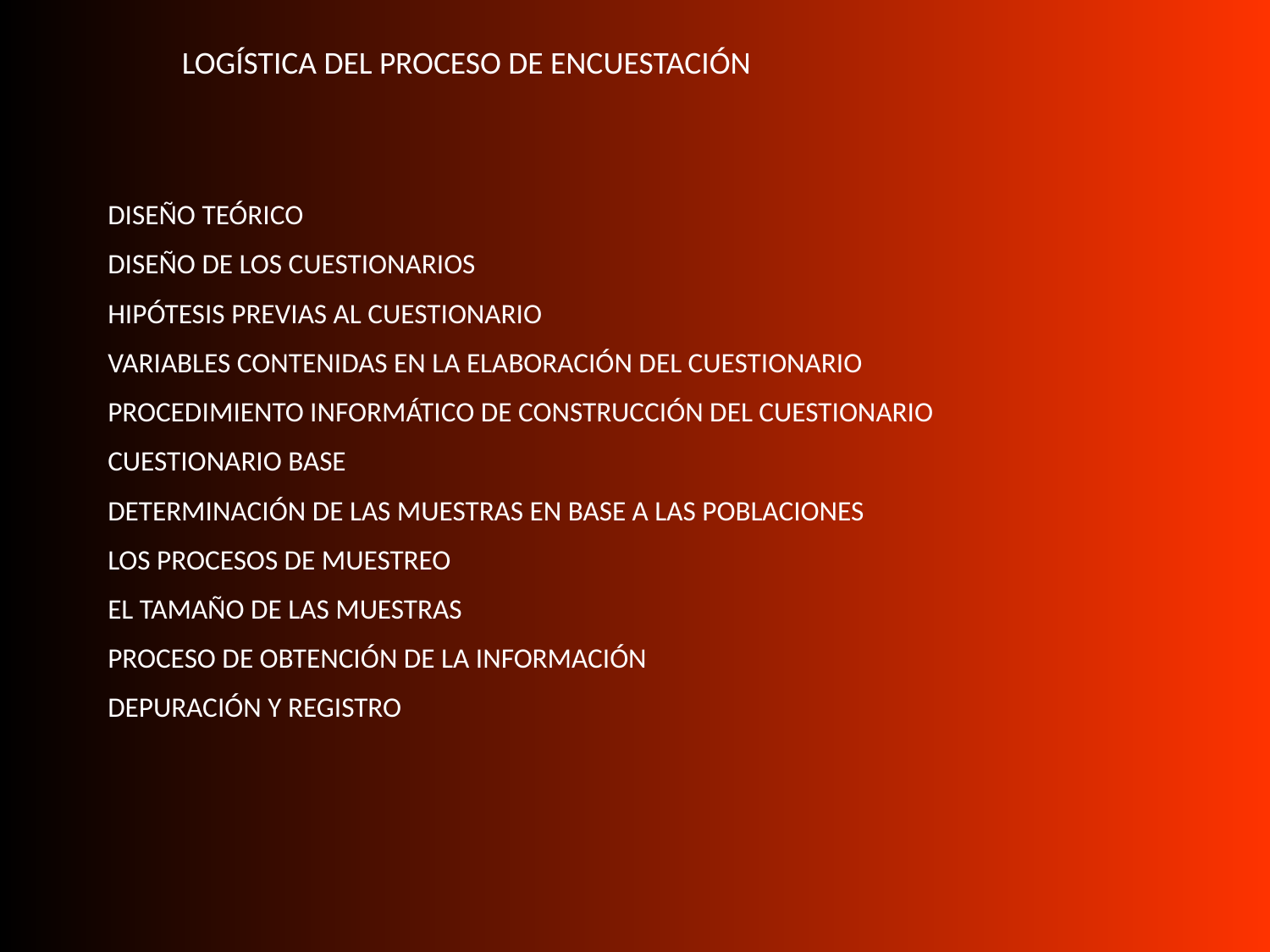

LOGÍSTICA DEL PROCESO DE ENCUESTACIÓN
ITINERARIO DE LA INVESTIGACIÓN
DISEÑO TEÓRICO
DISEÑO DE LOS CUESTIONARIOS
HIPÓTESIS PREVIAS AL CUESTIONARIO
VARIABLES CONTENIDAS EN LA ELABORACIÓN DEL CUESTIONARIO
PROCEDIMIENTO INFORMÁTICO DE CONSTRUCCIÓN DEL CUESTIONARIO
CUESTIONARIO BASE
DETERMINACIÓN DE LAS MUESTRAS EN BASE A LAS POBLACIONES
LOS PROCESOS DE MUESTREO
EL TAMAÑO DE LAS MUESTRAS
PROCESO DE OBTENCIÓN DE LA INFORMACIÓN
DEPURACIÓN Y REGISTRO